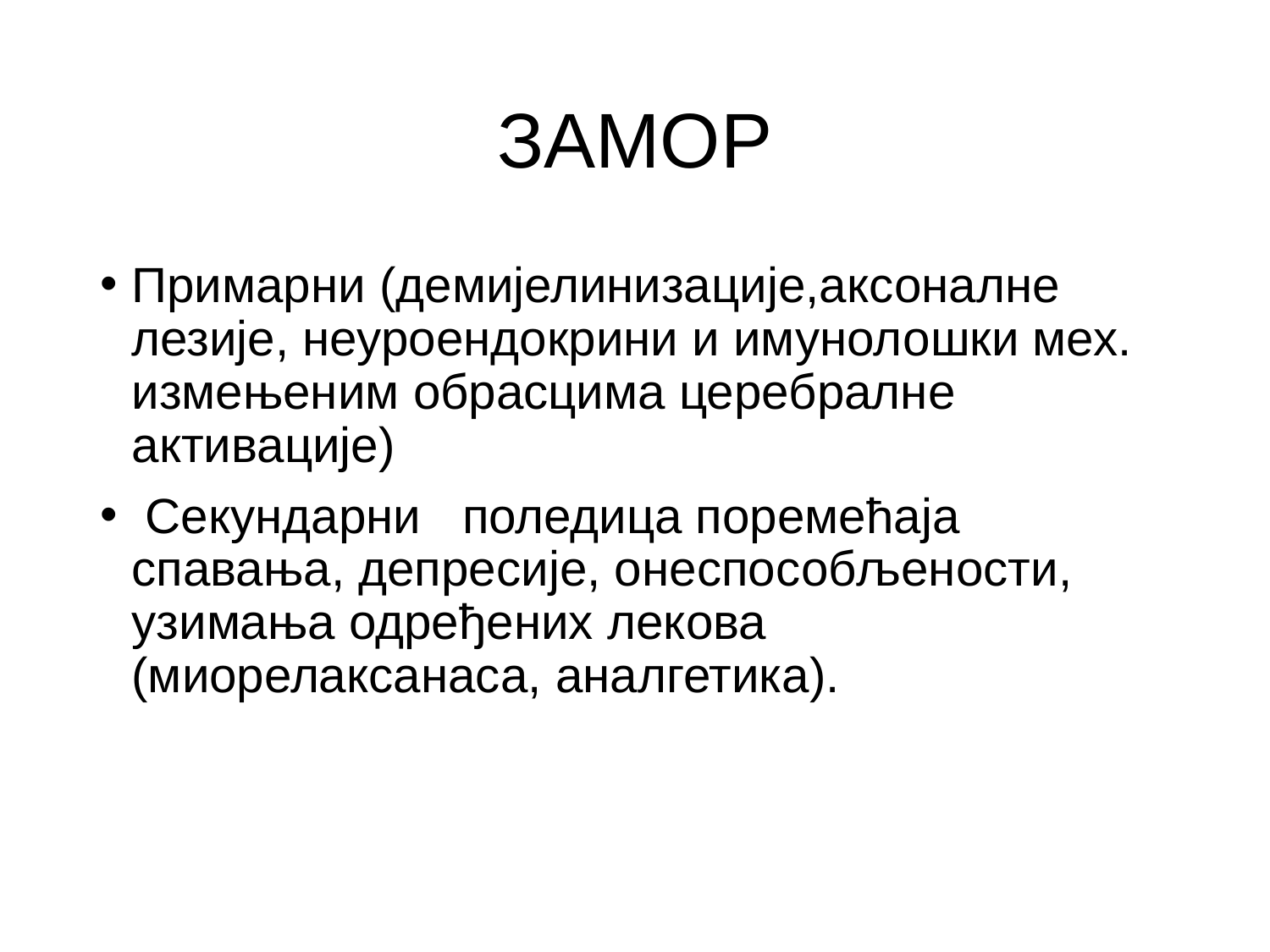

# ЗАМОР
Примарни (демијелинизације,аксоналне лезије, неуроендокрини и имунолошки мех. измењеним обрасцима церебралне активације)
 Секундарни   поледица поремећаја спавања, депресије, онеспособљености, узимања одређених лекова (миорелаксанаса, аналгетика).